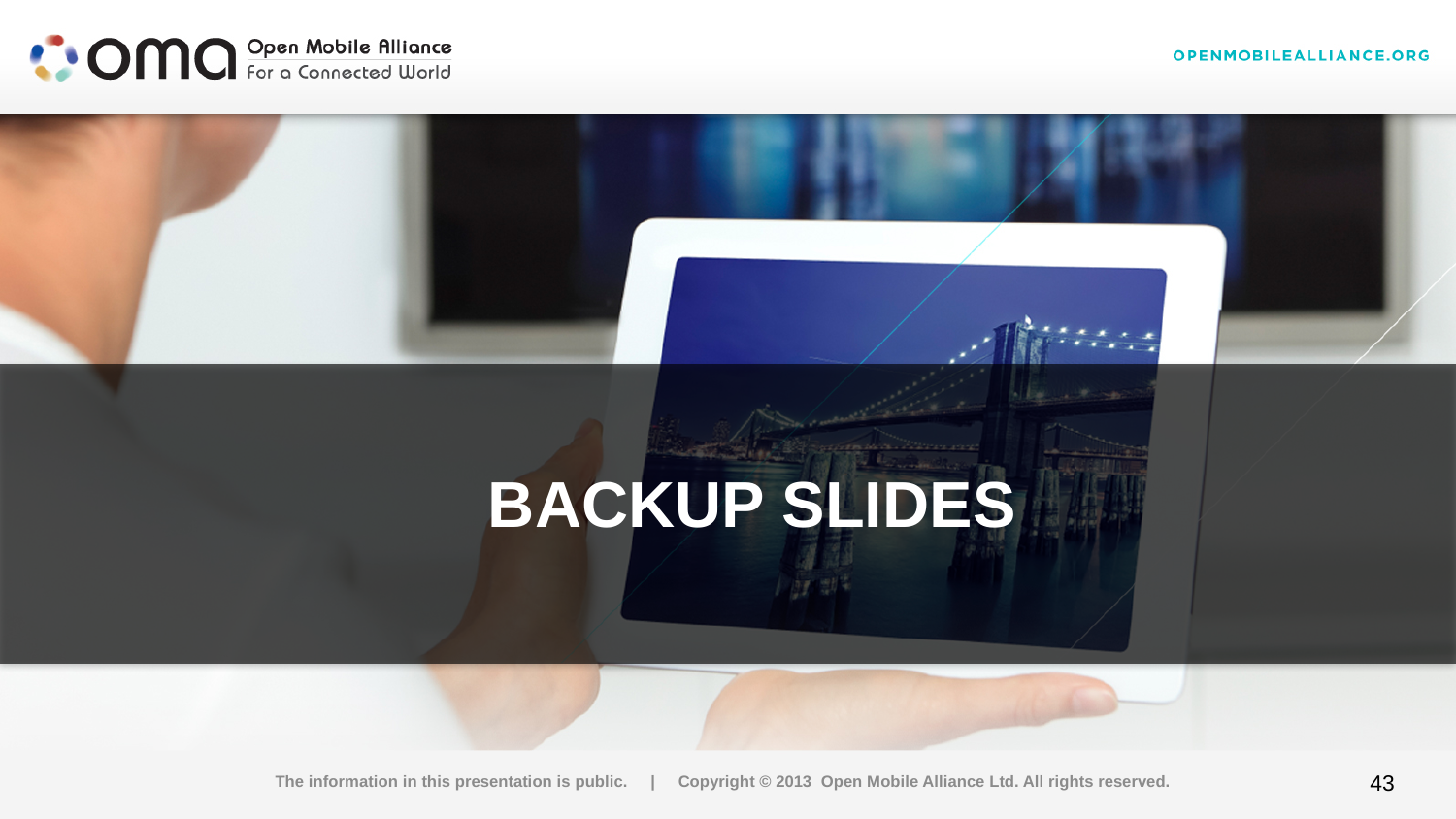

# BACKUP SLIDES
The information in this presentation is public.     |     Copyright © 2013  Open Mobile Alliance Ltd. All rights reserved.